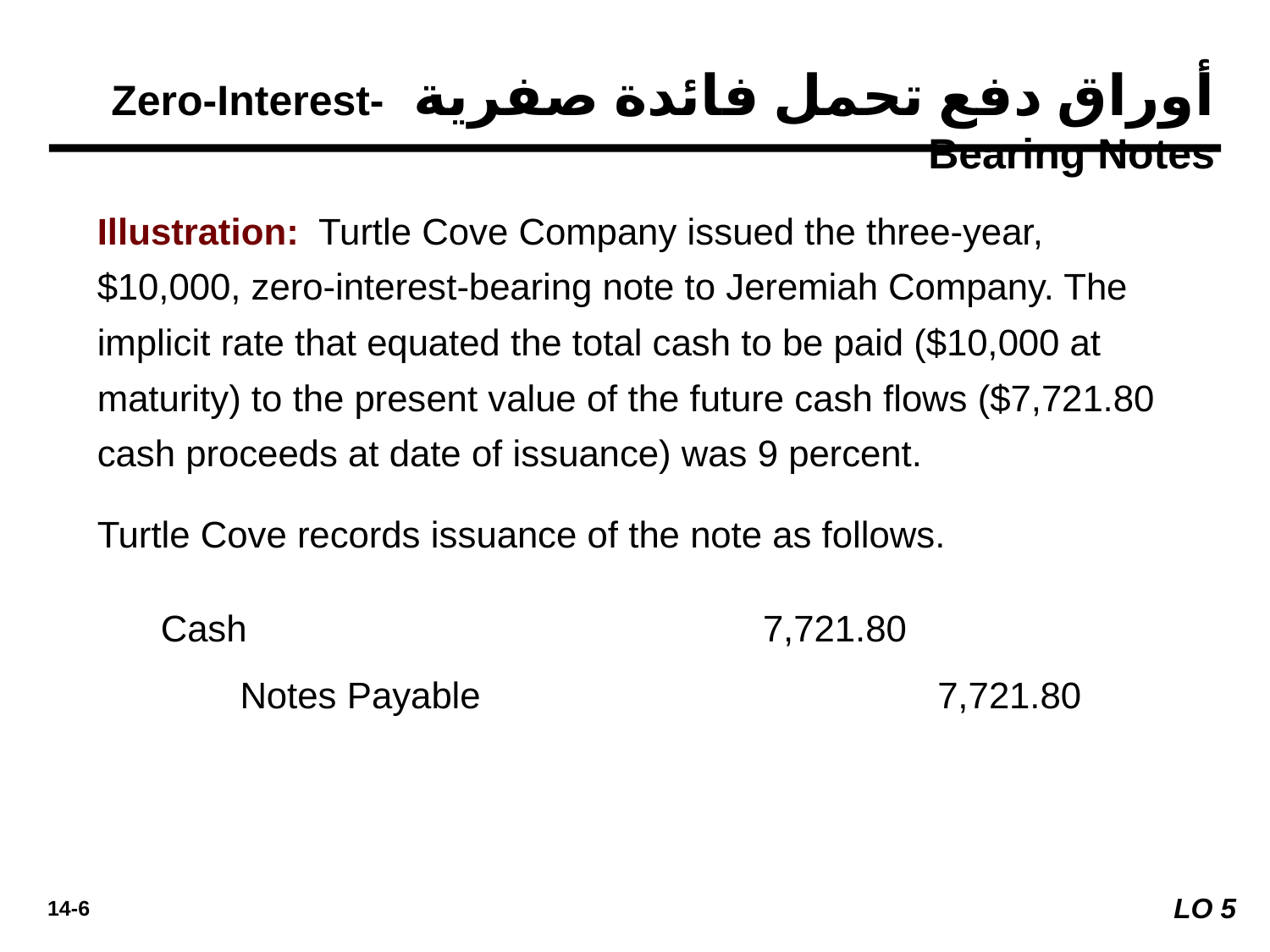

أوراق دفع تحمل فائدة صفرية  Zero-Interest-Bearing Notes

Illustration:  Turtle Cove Company issued the three-year, $10,000, zero-interest-bearing note to Jeremiah Company. The implicit rate that equated the total cash to be paid ($10,000 at maturity) to the present value of the future cash flows ($7,721.80 cash proceeds at date of issuance) was 9 percent.
Turtle Cove records issuance of the note as follows.
	Cash 	7,721.80
		Notes Payable 		7,721.80
LO 5